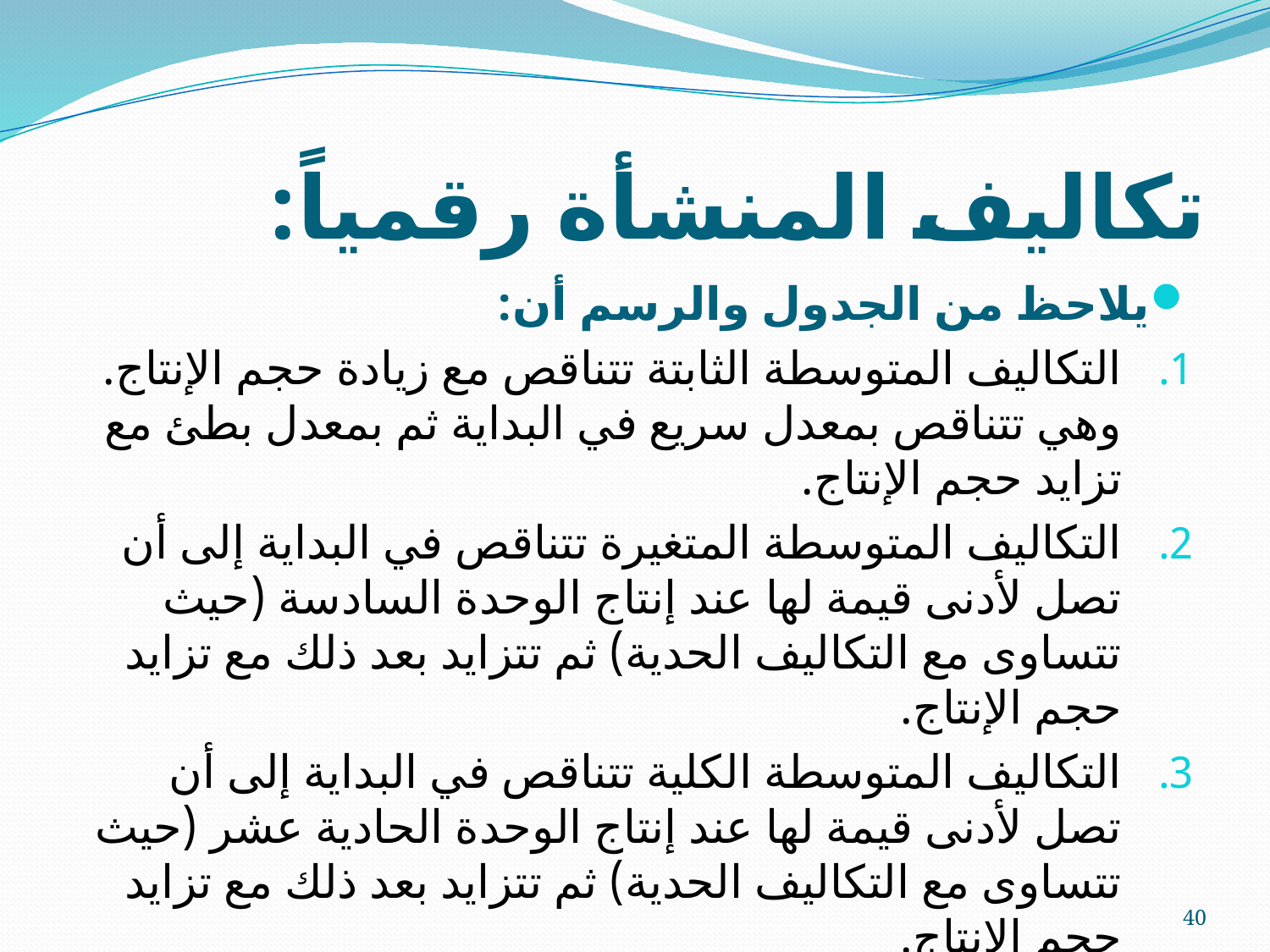

# تكاليف المنشأة رقمياً:
يلاحظ من الجدول والرسم أن:
التكاليف المتوسطة الثابتة تتناقص مع زيادة حجم الإنتاج. وهي تتناقص بمعدل سريع في البداية ثم بمعدل بطئ مع تزايد حجم الإنتاج.
التكاليف المتوسطة المتغيرة تتناقص في البداية إلى أن تصل لأدنى قيمة لها عند إنتاج الوحدة السادسة (حيث تتساوى مع التكاليف الحدية) ثم تتزايد بعد ذلك مع تزايد حجم الإنتاج.
التكاليف المتوسطة الكلية تتناقص في البداية إلى أن تصل لأدنى قيمة لها عند إنتاج الوحدة الحادية عشر (حيث تتساوى مع التكاليف الحدية) ثم تتزايد بعد ذلك مع تزايد حجم الإنتاج.

40